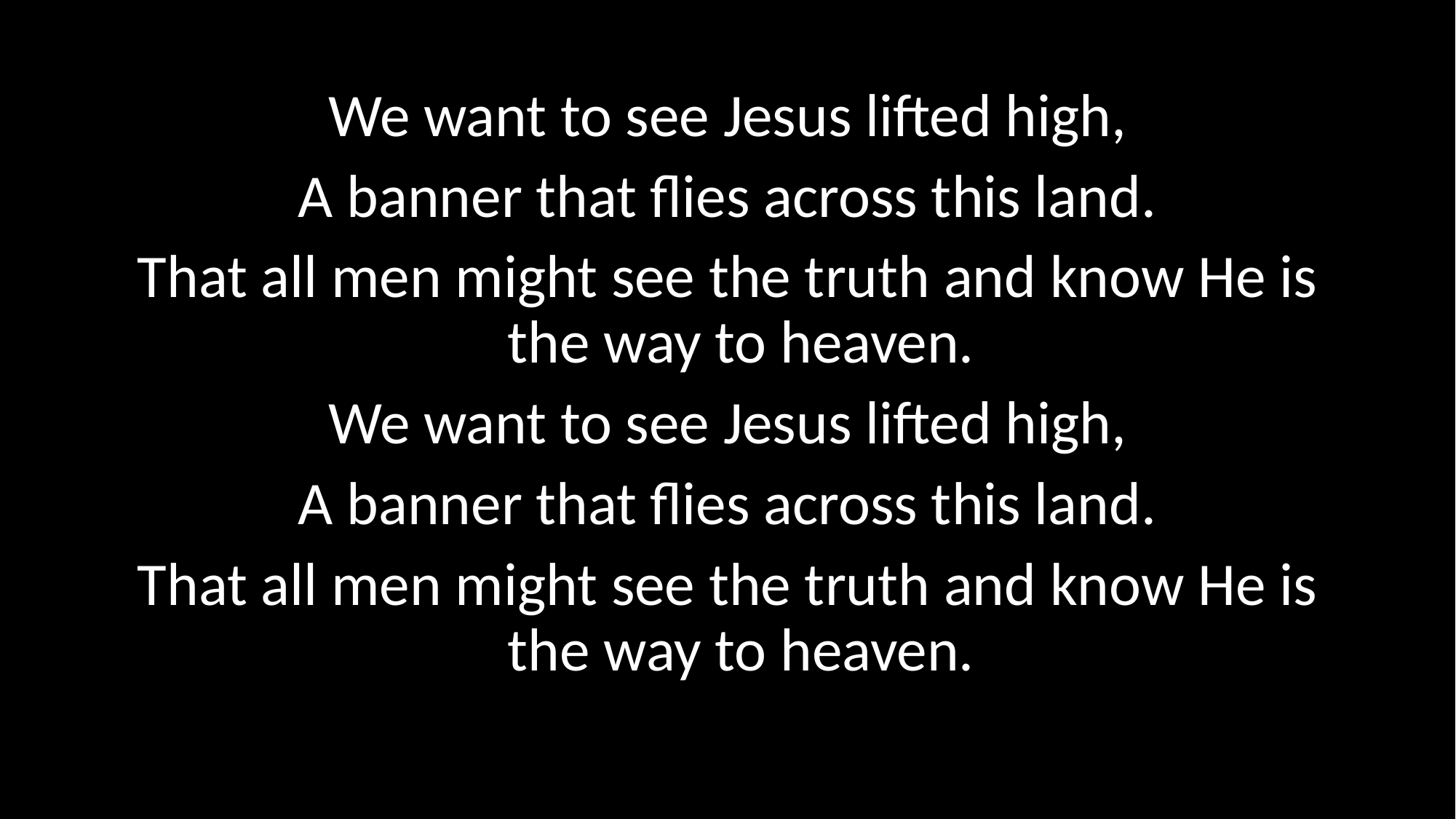

We want to see Jesus lifted high,
A banner that flies across this land.
That all men might see the truth and know He is the way to heaven.
We want to see Jesus lifted high,
A banner that flies across this land.
That all men might see the truth and know He is the way to heaven.